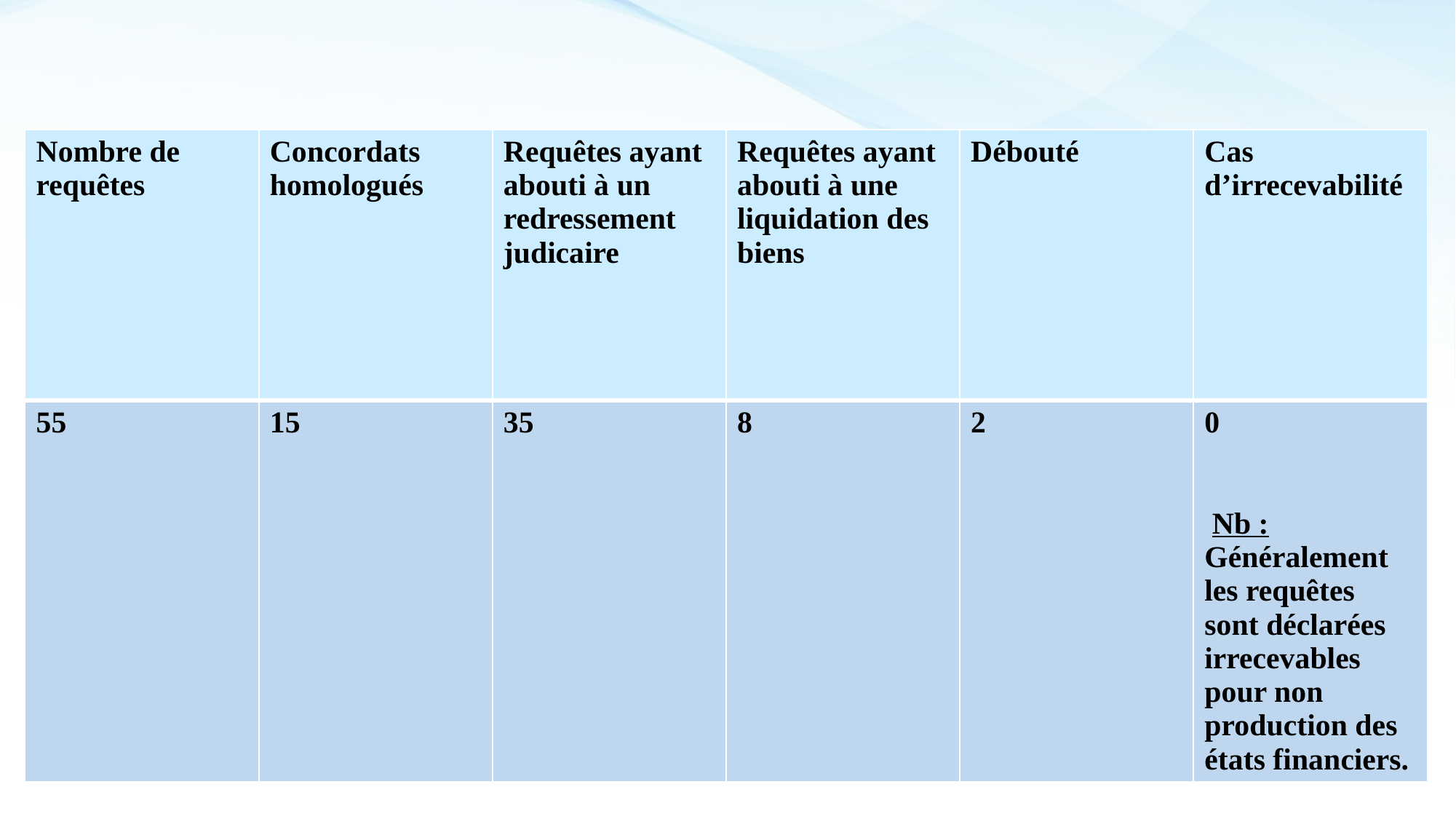

| Nombre de requêtes | Concordats homologués | Requêtes ayant abouti à un redressement judicaire | Requêtes ayant abouti à une liquidation des biens | Débouté | Cas d’irrecevabilité |
| --- | --- | --- | --- | --- | --- |
| 55 | 15 | 35 | 8 | 2 | 0 Nb : Généralement les requêtes sont déclarées irrecevables pour non production des états financiers. |